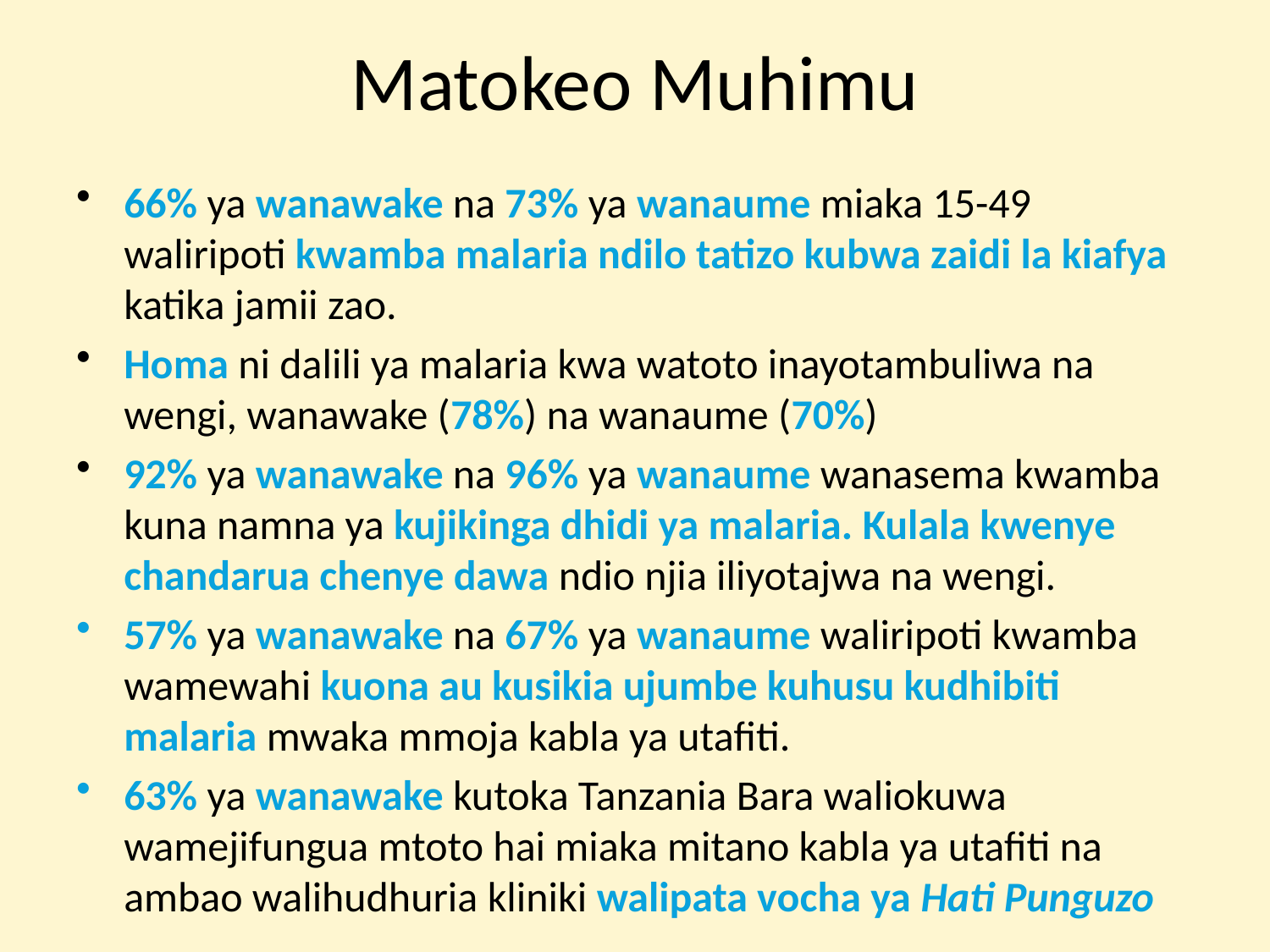

# Matokeo Muhimu
66% ya wanawake na 73% ya wanaume miaka 15-49 waliripoti kwamba malaria ndilo tatizo kubwa zaidi la kiafya katika jamii zao.
Homa ni dalili ya malaria kwa watoto inayotambuliwa na wengi, wanawake (78%) na wanaume (70%)
92% ya wanawake na 96% ya wanaume wanasema kwamba kuna namna ya kujikinga dhidi ya malaria. Kulala kwenye chandarua chenye dawa ndio njia iliyotajwa na wengi.
57% ya wanawake na 67% ya wanaume waliripoti kwamba wamewahi kuona au kusikia ujumbe kuhusu kudhibiti malaria mwaka mmoja kabla ya utafiti.
63% ya wanawake kutoka Tanzania Bara waliokuwa wamejifungua mtoto hai miaka mitano kabla ya utafiti na ambao walihudhuria kliniki walipata vocha ya Hati Punguzo